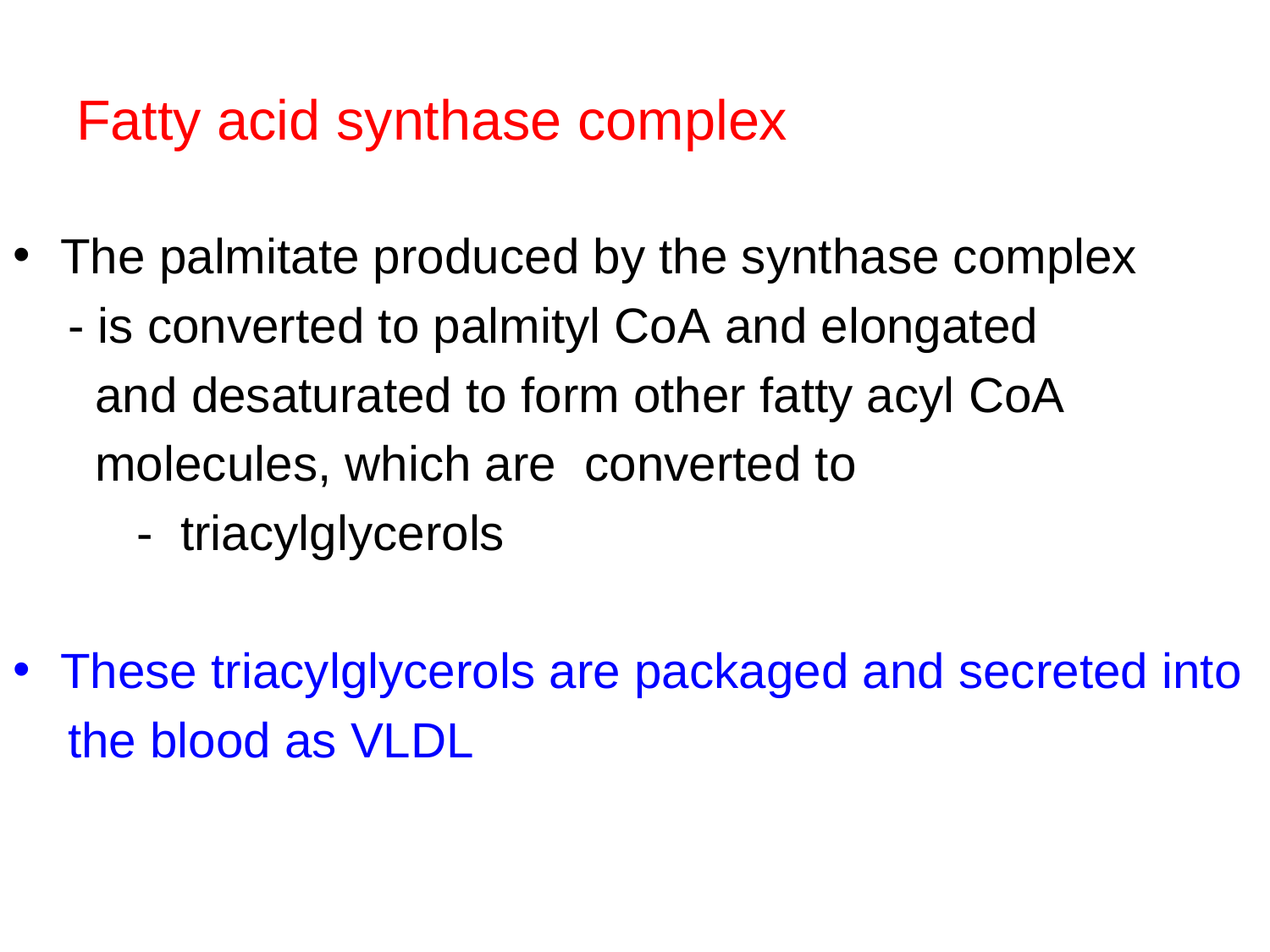

# Fatty acid synthase complex
The palmitate produced by the synthase complex
    - is converted to palmityl CoA and elongated
      and desaturated to form other fatty acyl CoA
      molecules, which are  converted to
         -  triacylglycerols

These triacylglycerols are packaged and secreted into
    the blood as VLDL